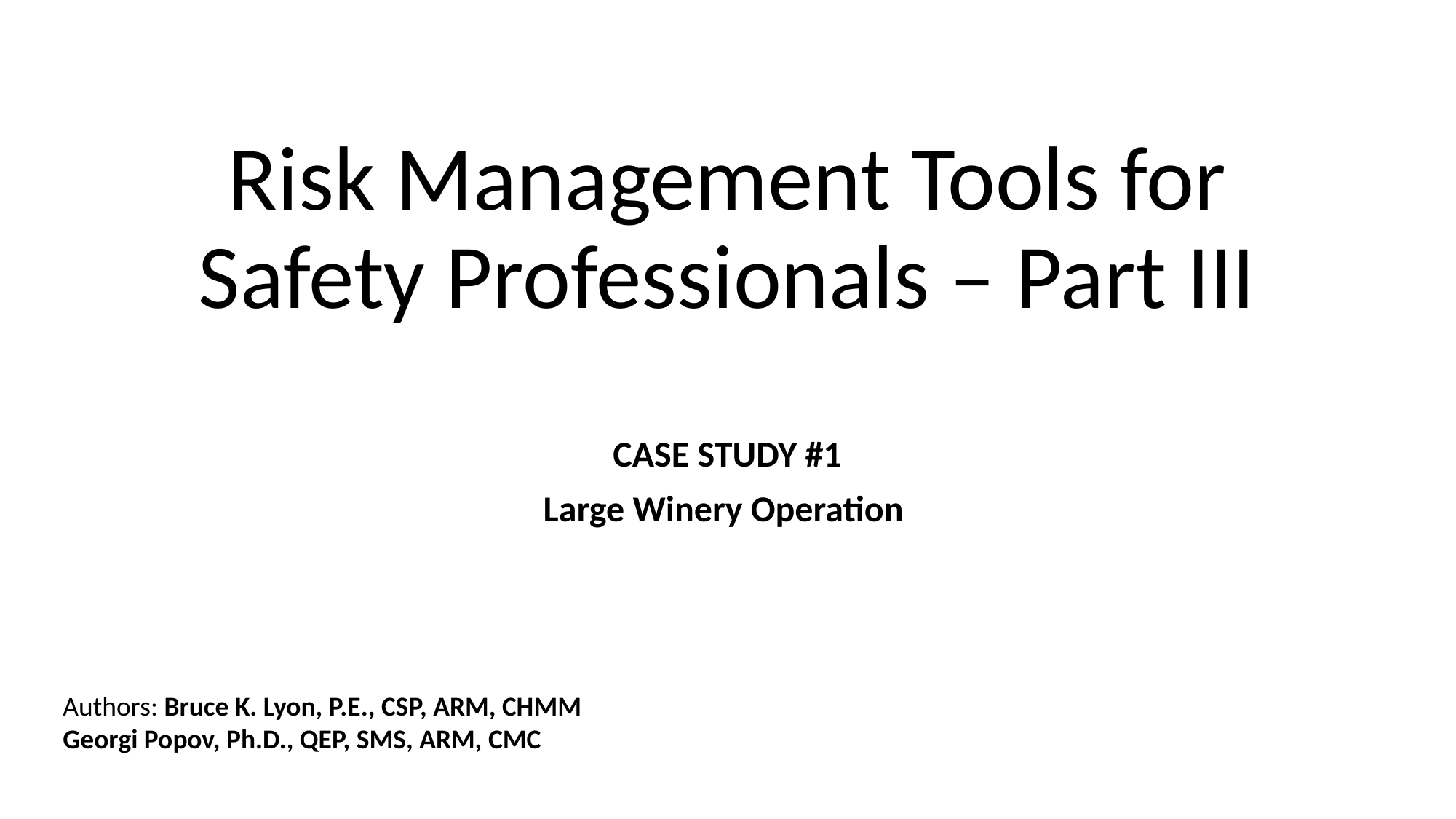

# Risk Management Tools for Safety Professionals – Part III
CASE STUDY #1
Large Winery Operation
Authors: Bruce K. Lyon, P.E., CSP, ARM, CHMM
Georgi Popov, Ph.D., QEP, SMS, ARM, CMC